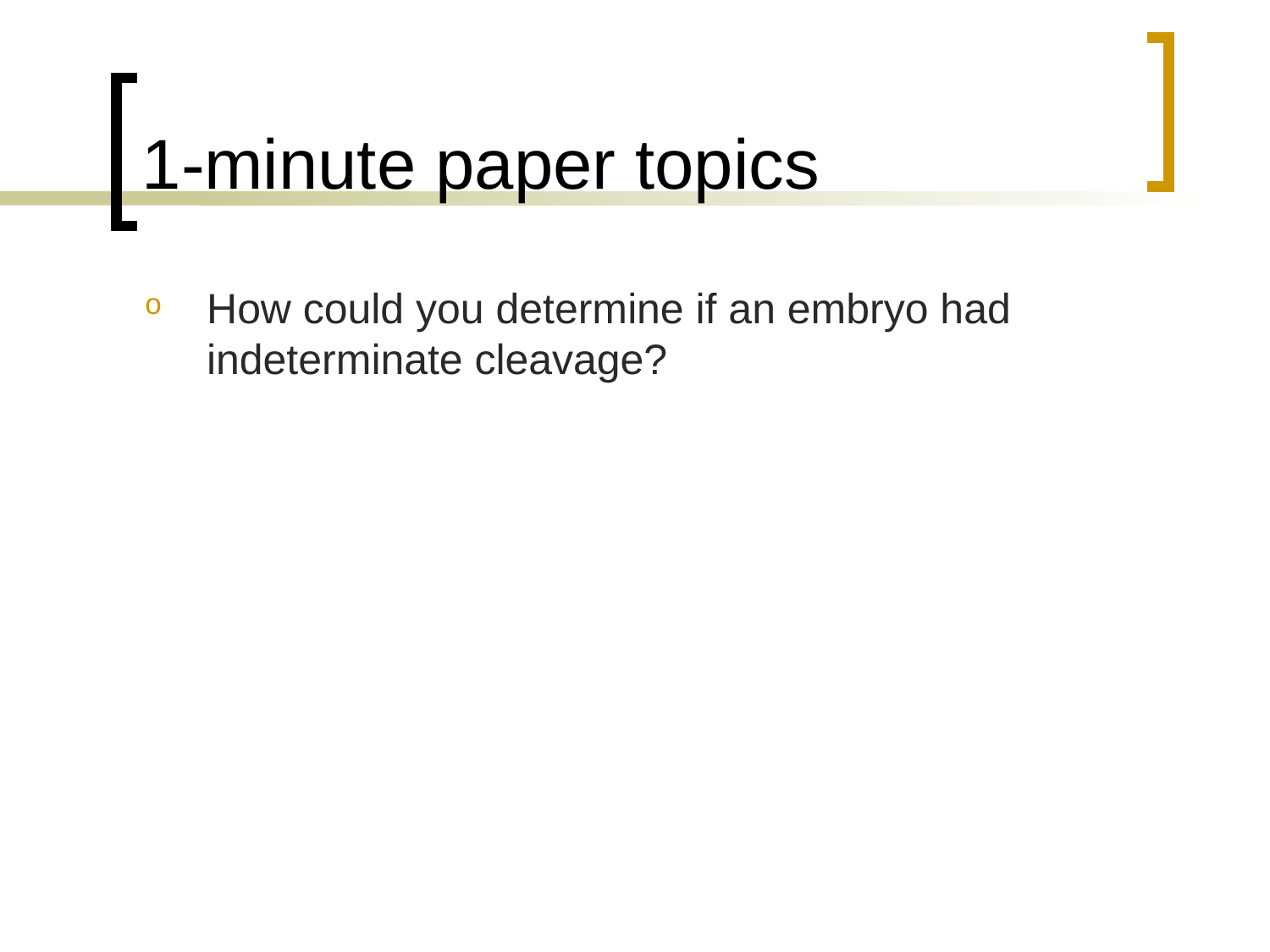

# 1-minute paper topics
How could you determine if an embryo had indeterminate cleavage?